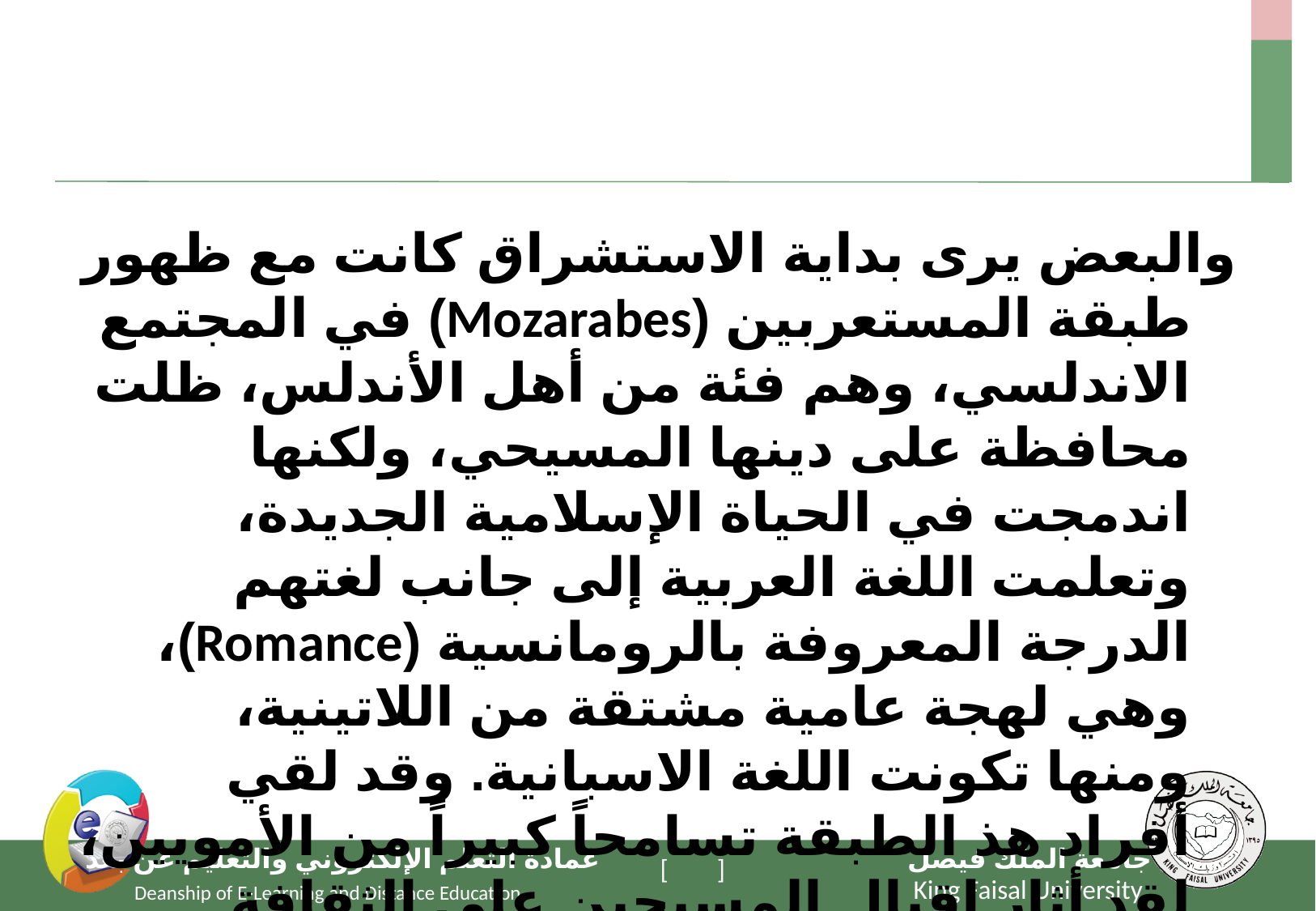

#
والبعض يرى بداية الاستشراق كانت مع ظهور طبقة المستعربين (Mozarabes) في المجتمع الاندلسي، وهم فئة من أهل الأندلس، ظلت محافظة على دينها المسيحي، ولكنها اندمجت في الحياة الإسلامية الجديدة، وتعلمت اللغة العربية إلى جانب لغتهم الدرجة المعروفة بالرومانسية (Romance)، وهي لهجة عامية مشتقة من اللاتينية، ومنها تكونت اللغة الاسبانية. وقد لقي أفراد هذ الطبقة تسامحاً كبيراً من الأمويين، لقد أثار إقبال المسيحين على الثقافة العربية، نقمة القساوسة ورجال الدين الذين كانت لهم أديرة وكنائس في شتى أنحاء الاندلس، فأخذوا يعيبون على الشباب المسيحي إقباله على قراءة العربية وتركه اللغة اللاتينية لغة الكتاب المقدس. وقد ظهرت الحركة 235ﻫ/ 850م وامتدت لعقد من الزمان وفيها صب القساوسة وما تبعهم نقمتهم على الإسلام ووصل الامر إلى الشتم في الاماكن العامة().